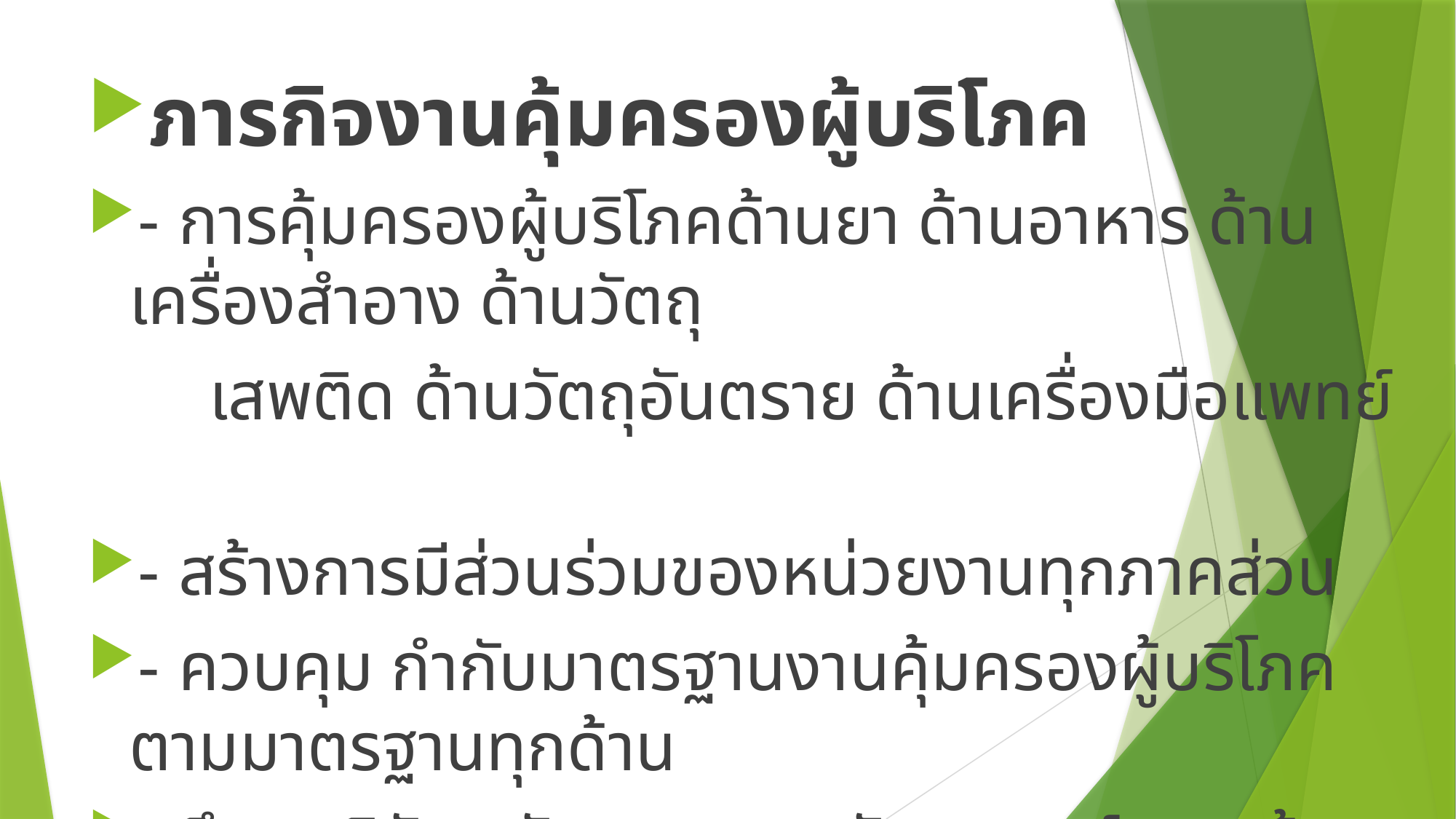

ภารกิจงานคุ้มครองผู้บริโภค
- การคุ้มครองผู้บริโภคด้านยา ด้านอาหาร ด้าน เครื่องสำอาง ด้านวัตถุ
       เสพติด ด้านวัตถุอันตราย ด้านเครื่องมือแพทย์
- สร้างการมีส่วนร่วมของหน่วยงานทุกภาคส่วน
- ควบคุม กำกับมาตรฐานงานคุ้มครองผู้บริโภค ตามมาตรฐานทุกด้าน
- ศึกษา วิจัย นวัตกรรมและพัฒนาองค์ความรู้ด้าน คุ้มครองผู้บริโภค
- วิเคราะห์และสังเคราะห์ข้อมูลเพื่อนำมากำหนดนโยบาย